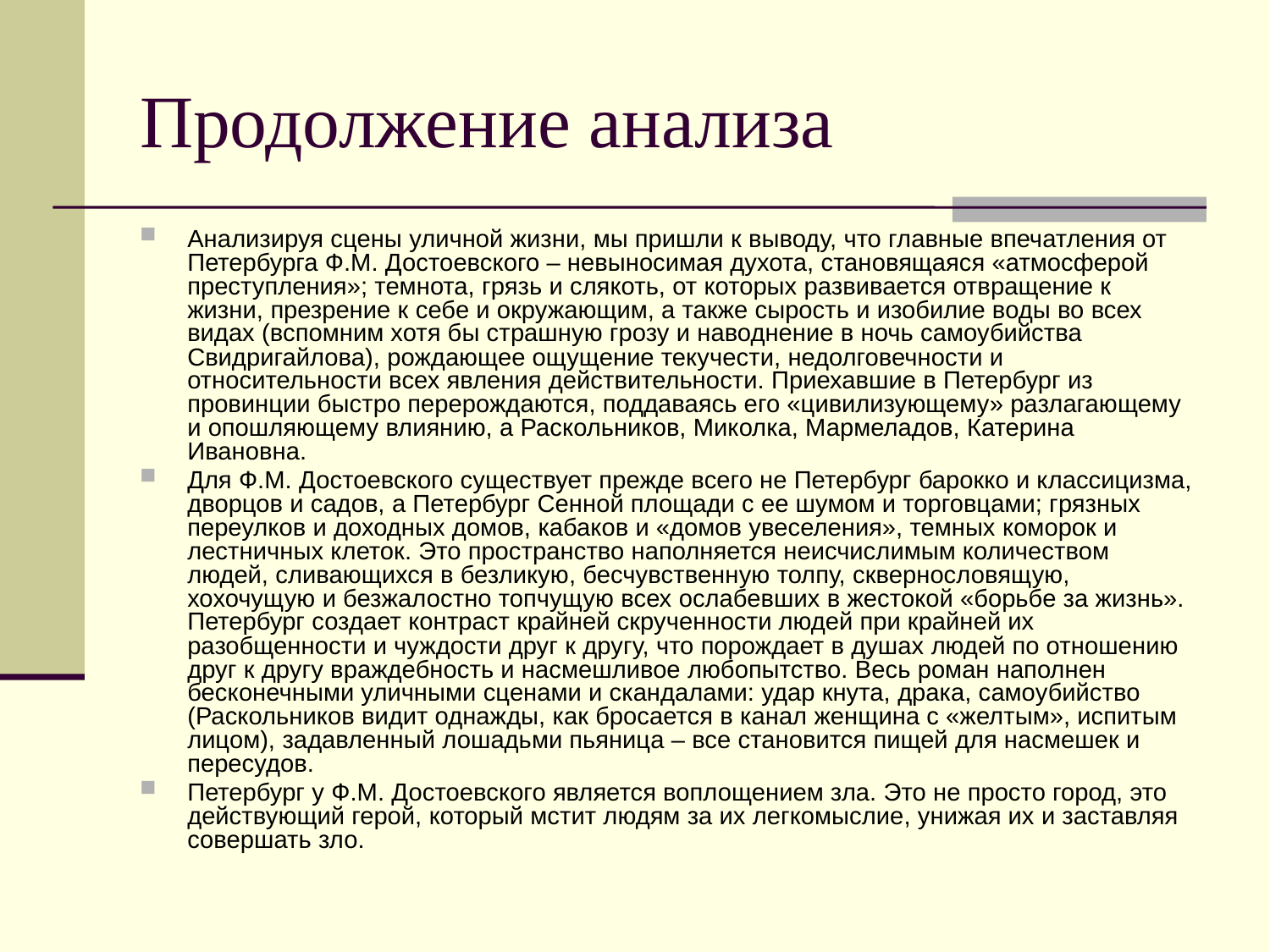

# Продолжение анализа
Анализируя сцены уличной жизни, мы пришли к выводу, что главные впечатления от Петербурга Ф.М. Достоевского – невыносимая духота, становящаяся «атмосферой преступления»; темнота, грязь и слякоть, от которых развивается отвращение к жизни, презрение к себе и окружающим, а также сырость и изобилие воды во всех видах (вспомним хотя бы страшную грозу и наводнение в ночь самоубийства Свидригайлова), рождающее ощущение текучести, недолговечности и относительности всех явления действительности. Приехавшие в Петербург из провинции быстро перерождаются, поддаваясь его «цивилизующему» разлагающему и опошляющему влиянию, а Раскольников, Миколка, Мармеладов, Катерина Ивановна.
Для Ф.М. Достоевского существует прежде всего не Петербург барокко и классицизма, дворцов и садов, а Петербург Сенной площади с ее шумом и торговцами; грязных переулков и доходных домов, кабаков и «домов увеселения», темных коморок и лестничных клеток. Это пространство наполняется неисчислимым количеством людей, сливающихся в безликую, бесчувственную толпу, сквернословящую, хохочущую и безжалостно топчущую всех ослабевших в жестокой «борьбе за жизнь». Петербург создает контраст крайней скрученности людей при крайней их разобщенности и чуждости друг к другу, что порождает в душах людей по отношению друг к другу враждебность и насмешливое любопытство. Весь роман наполнен бесконечными уличными сценами и скандалами: удар кнута, драка, самоубийство (Раскольников видит однажды, как бросается в канал женщина с «желтым», испитым лицом), задавленный лошадьми пьяница – все становится пищей для насмешек и пересудов.
Петербург у Ф.М. Достоевского является воплощением зла. Это не просто город, это действующий герой, который мстит людям за их легкомыслие, унижая их и заставляя совершать зло.